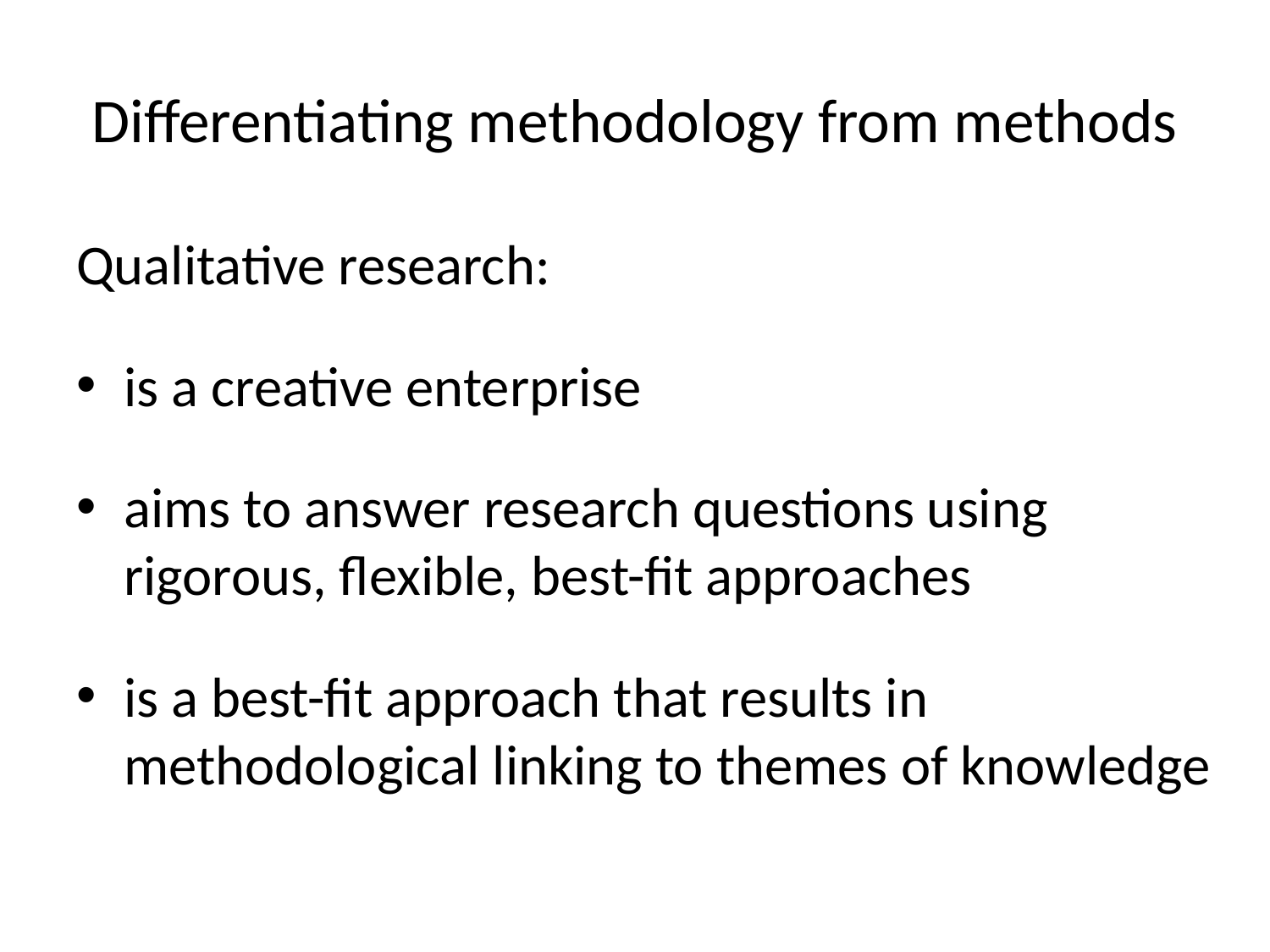

# Differentiating methodology from methods
Qualitative research:
is a creative enterprise
aims to answer research questions using rigorous, flexible, best-fit approaches
is a best-fit approach that results in methodological linking to themes of knowledge